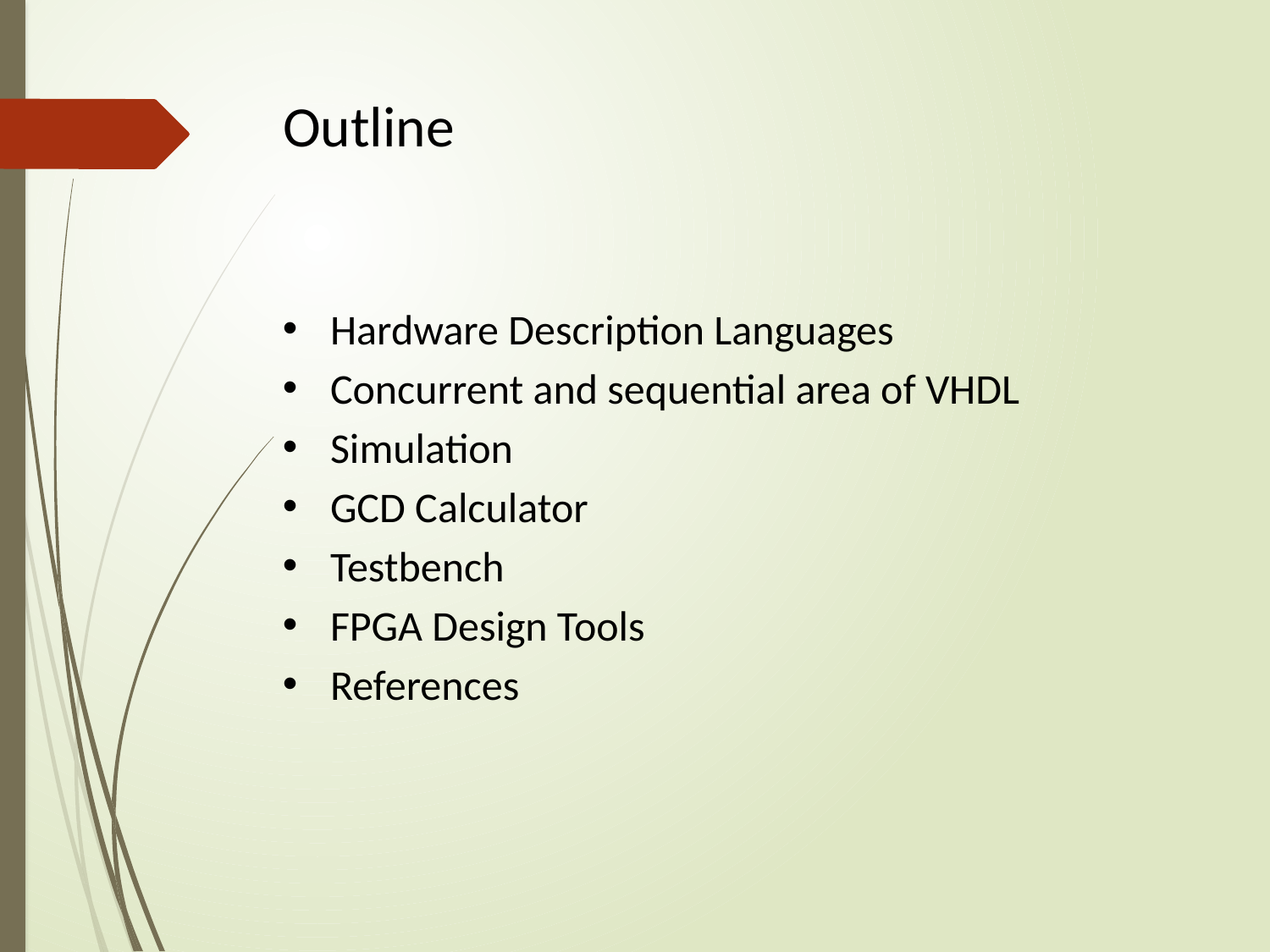

# Outline
Hardware Description Languages
Concurrent and sequential area of VHDL
Simulation
GCD Calculator
Testbench
FPGA Design Tools
References